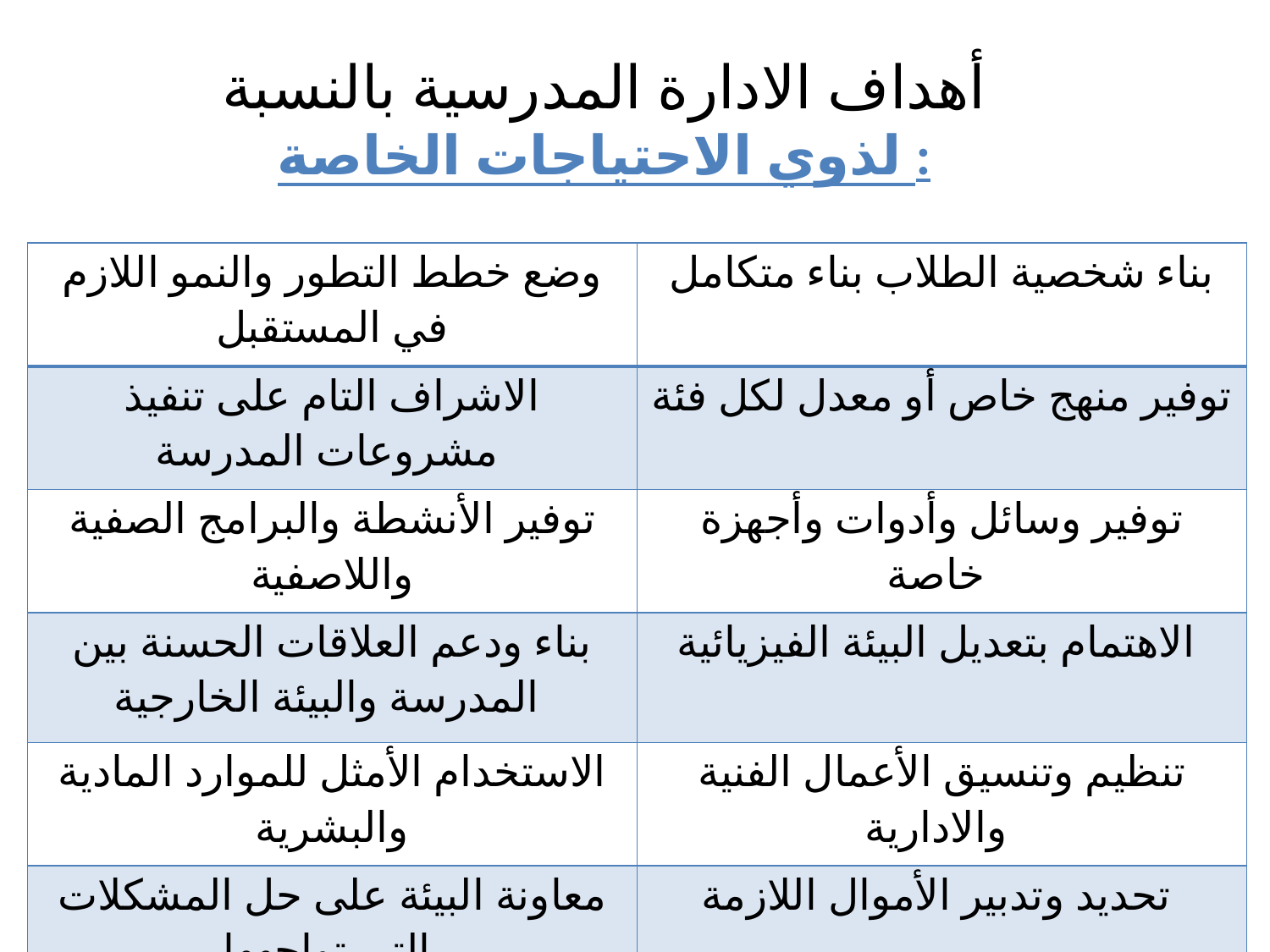

# أهداف الادارة المدرسية بالنسبة لذوي الاحتياجات الخاصة :
| وضع خطط التطور والنمو اللازم في المستقبل | بناء شخصية الطلاب بناء متكامل |
| --- | --- |
| الاشراف التام على تنفيذ مشروعات المدرسة | توفير منهج خاص أو معدل لكل فئة |
| توفير الأنشطة والبرامج الصفية واللاصفية | توفير وسائل وأدوات وأجهزة خاصة |
| بناء ودعم العلاقات الحسنة بين المدرسة والبيئة الخارجية | الاهتمام بتعديل البيئة الفيزيائية |
| الاستخدام الأمثل للموارد المادية والبشرية | تنظيم وتنسيق الأعمال الفنية والادارية |
| معاونة البيئة على حل المشكلات التي تواجهها | تحديد وتدبير الأموال اللازمة |